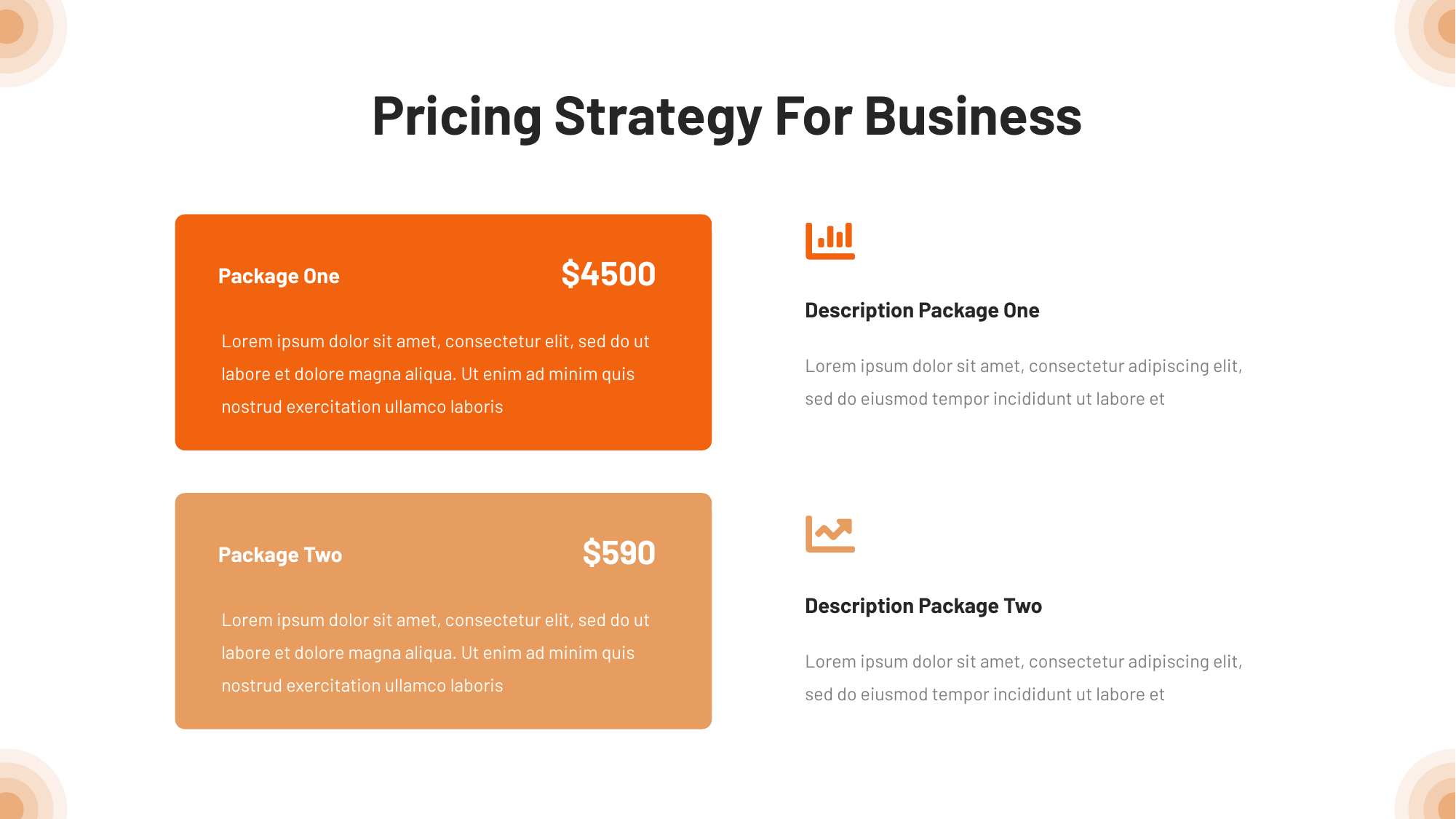

Pricing Strategy For Business

$4500
Package One
Description Package One
Lorem ipsum dolor sit amet, consectetur elit, sed do ut labore et dolore magna aliqua. Ut enim ad minim quis nostrud exercitation ullamco laboris
Lorem ipsum dolor sit amet, consectetur adipiscing elit, sed do eiusmod tempor incididunt ut labore et

$590
Package Two
Description Package Two
Lorem ipsum dolor sit amet, consectetur elit, sed do ut labore et dolore magna aliqua. Ut enim ad minim quis nostrud exercitation ullamco laboris
Lorem ipsum dolor sit amet, consectetur adipiscing elit, sed do eiusmod tempor incididunt ut labore et